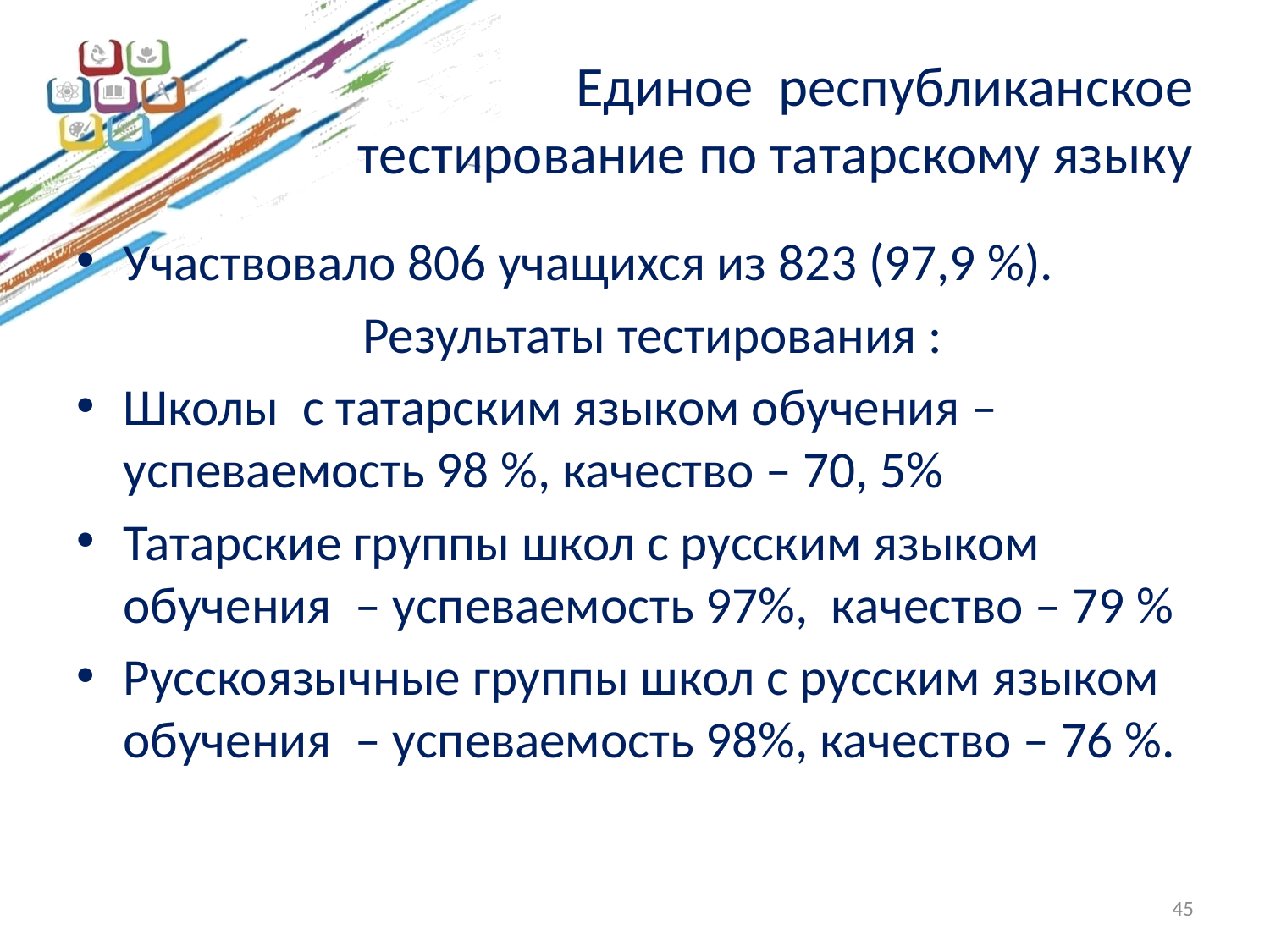

# Единое  республиканское тестирование по татарскому языку
Участвовало 806 учащихся из 823 (97,9 %).
 Результаты тестирования :
Школы  с татарским языком обучения –  успеваемость 98 %, качество – 70, 5%
Татарские группы школ с русским языком обучения  – успеваемость 97%,  качество – 79 %
Русскоязычные группы школ с русским языком обучения  – успеваемость 98%, качество – 76 %.

45